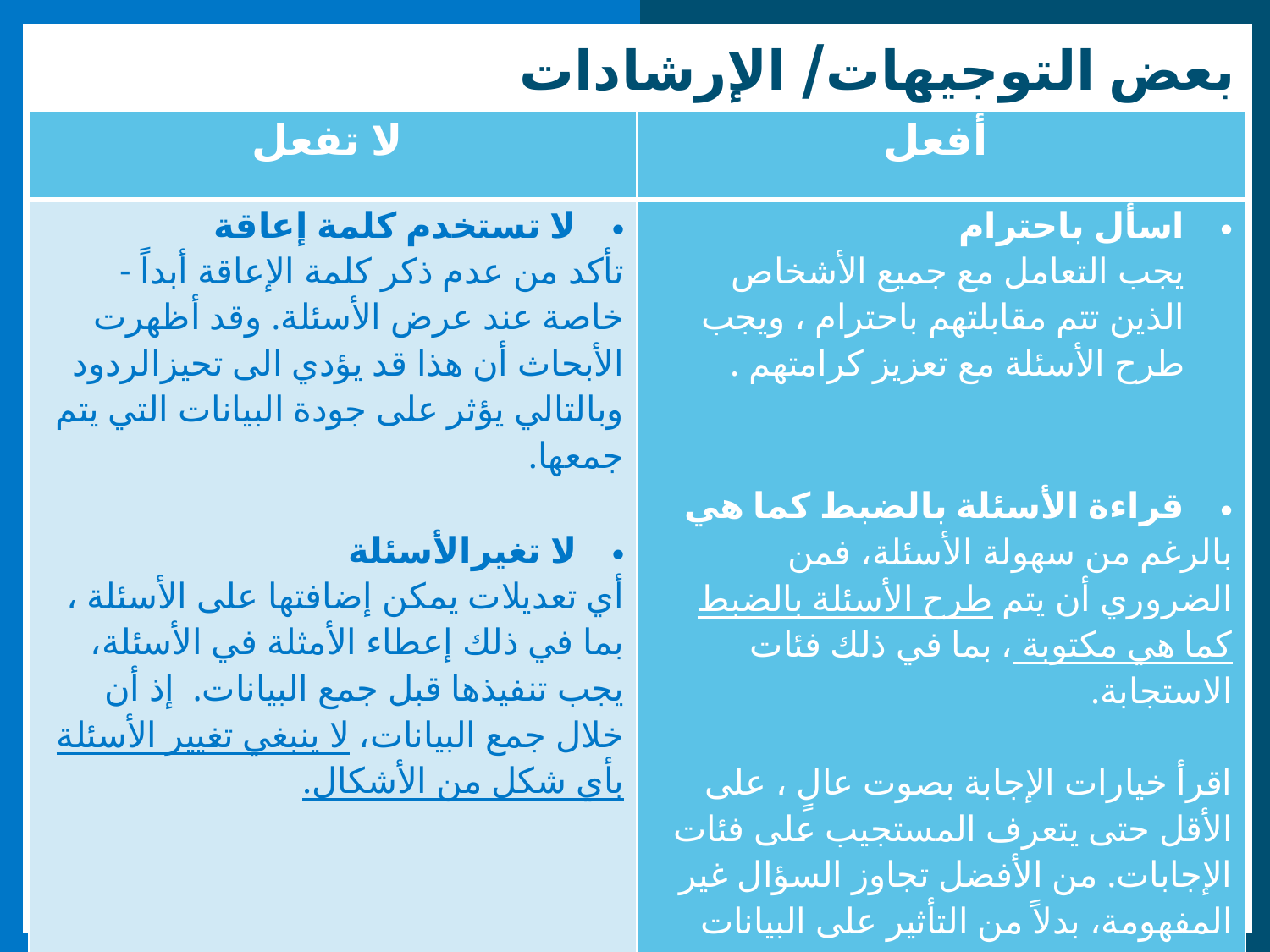

# بعض التوجيهات/ الإرشادات
| لا تفعل | أفعل |
| --- | --- |
| لا تستخدم كلمة إعاقة تأكد من عدم ذكر كلمة الإعاقة أبداً - خاصة عند عرض الأسئلة. وقد أظهرت الأبحاث أن هذا قد يؤدي الى تحيزالردود وبالتالي يؤثر على جودة البيانات التي يتم جمعها. لا تغيرالأسئلة أي تعديلات يمكن إضافتها على الأسئلة ، بما في ذلك إعطاء الأمثلة في الأسئلة، يجب تنفيذها قبل جمع البيانات. إذ أن خلال جمع البيانات، لا ينبغي تغيير الأسئلة بأي شكل من الأشكال. | اسأل باحترام يجب التعامل مع جميع الأشخاص الذين تتم مقابلتهم باحترام ، ويجب طرح الأسئلة مع تعزيز كرامتهم . قراءة الأسئلة بالضبط كما هي بالرغم من سهولة الأسئلة، فمن الضروري أن يتم طرح الأسئلة بالضبط كما هي مكتوبة ، بما في ذلك فئات الاستجابة. اقرأ خيارات الإجابة بصوت عالٍ ، على الأقل حتى يتعرف المستجيب على فئات الإجابات. من الأفضل تجاوز السؤال غير المفهومة، بدلاً من التأثير على البيانات من خلال تفسيره بشكل غير صحيح. |
11